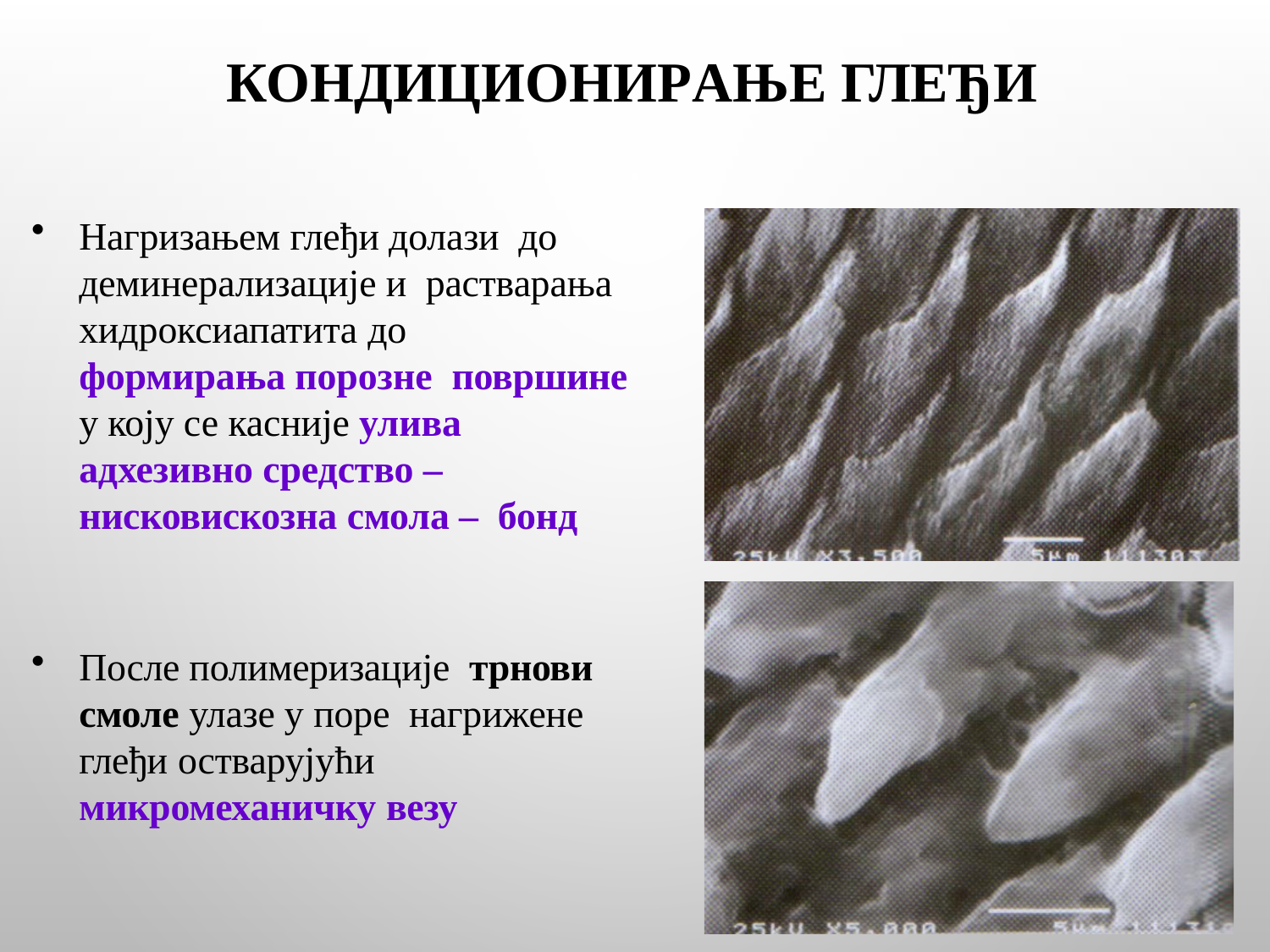

КОНДИЦИОНИРАЊЕ ГЛЕЂИ

Нагризањем глеђи долази  до деминерализације и  растварања
хидроксиапатита до
формирања порозне  површине у коју се касније улива  адхезивно средство –  нисковискозна смола –  бонд

После полимеризације  трнови смоле улазе у поре  нагрижене глеђи остварујући
микромеханичку везу